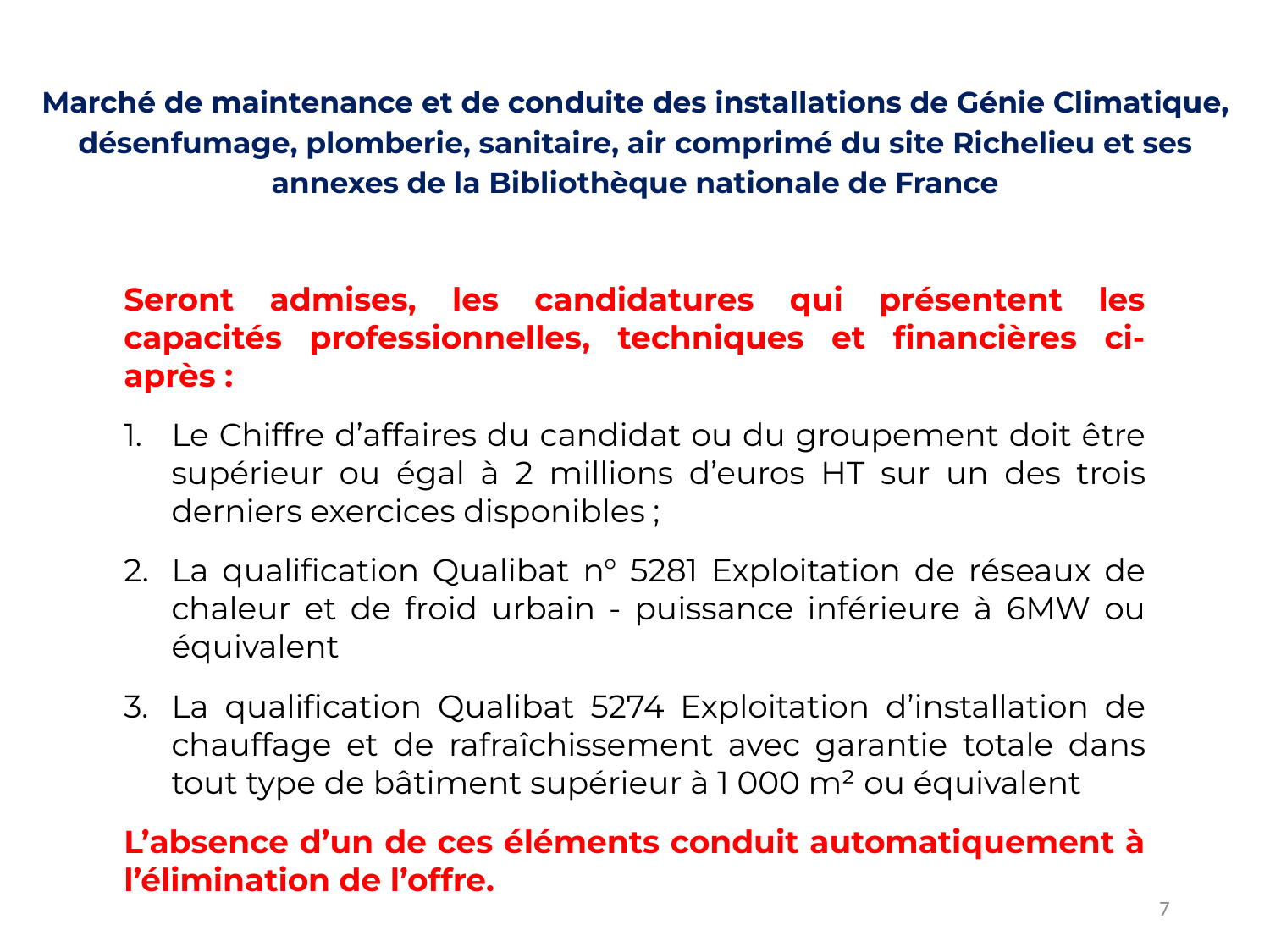

Marché de maintenance et de conduite des installations de Génie Climatique, désenfumage, plomberie, sanitaire, air comprimé du site Richelieu et ses annexes de la Bibliothèque nationale de France
Seront admises, les candidatures qui présentent les capacités professionnelles, techniques et financières ci-après :
Le Chiffre d’affaires du candidat ou du groupement doit être supérieur ou égal à 2 millions d’euros HT sur un des trois derniers exercices disponibles ;
La qualification Qualibat n° 5281 Exploitation de réseaux de chaleur et de froid urbain - puissance inférieure à 6MW ou équivalent
La qualification Qualibat 5274 Exploitation d’installation de chauffage et de rafraîchissement avec garantie totale dans tout type de bâtiment supérieur à 1 000 m² ou équivalent
L’absence d’un de ces éléments conduit automatiquement à l’élimination de l’offre.

7